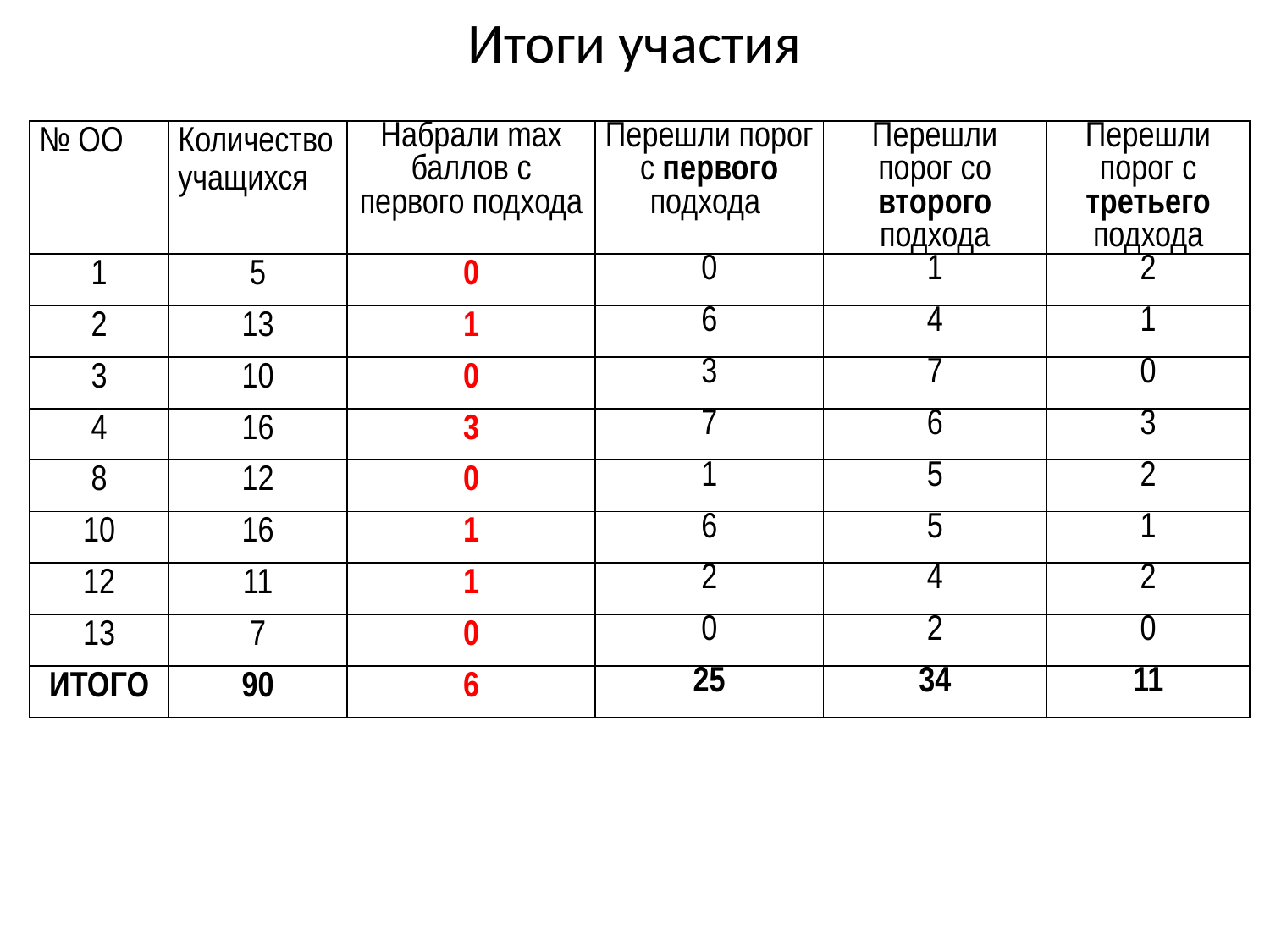

# Итоги участия
| № ОО | Количество учащихся | Набрали max баллов с первого подхода | Перешли порог с первого подхода | Перешли порог со второго подхода | Перешли порог с третьего подхода |
| --- | --- | --- | --- | --- | --- |
| 1 | 5 | 0 | 0 | 1 | 2 |
| 2 | 13 | 1 | 6 | 4 | 1 |
| 3 | 10 | 0 | 3 | 7 | 0 |
| 4 | 16 | 3 | 7 | 6 | 3 |
| 8 | 12 | 0 | 1 | 5 | 2 |
| 10 | 16 | 1 | 6 | 5 | 1 |
| 12 | 11 | 1 | 2 | 4 | 2 |
| 13 | 7 | 0 | 0 | 2 | 0 |
| ИТОГО | 90 | 6 | 25 | 34 | 11 |